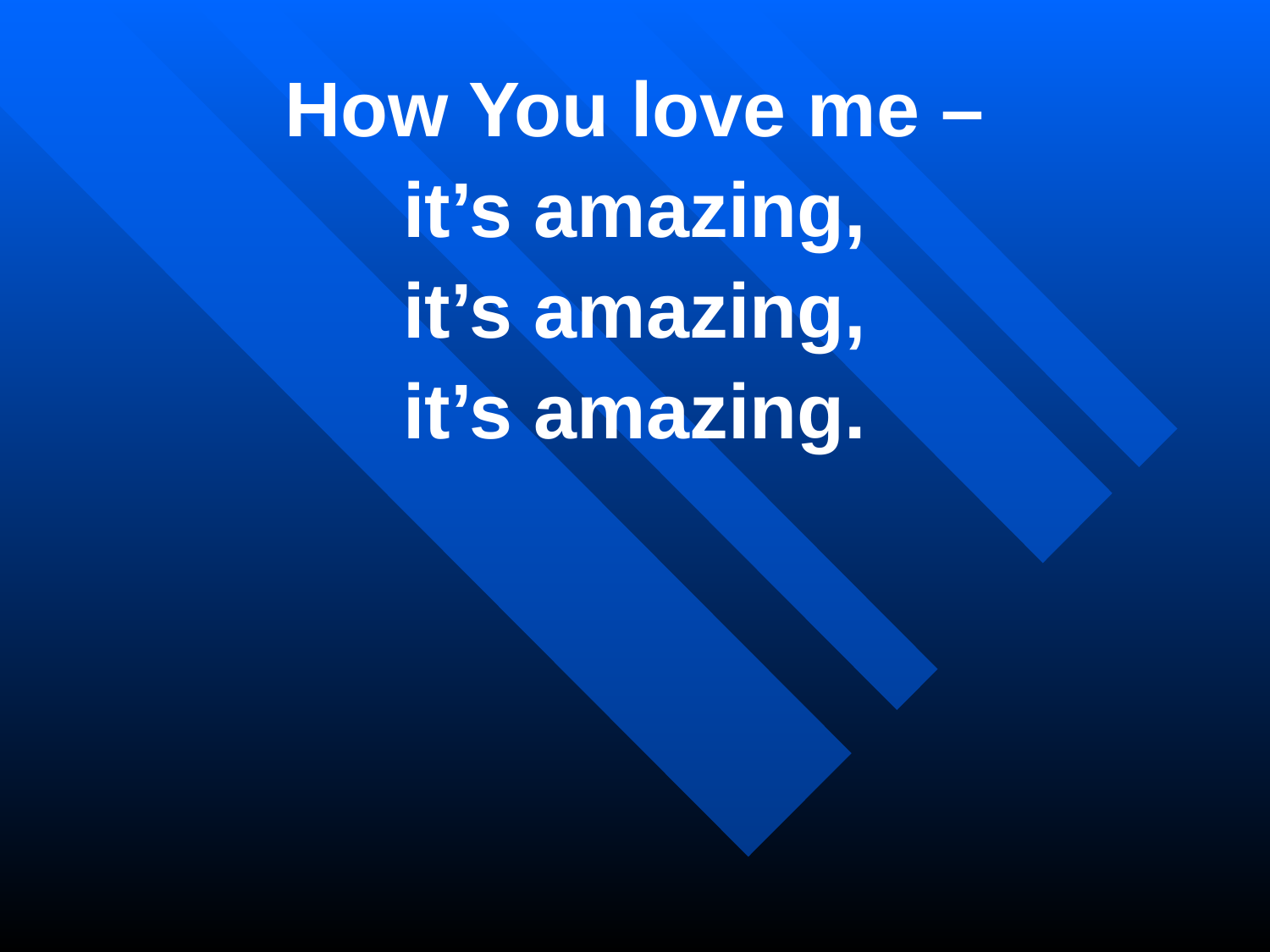

How You love me –
it’s amazing,
it’s amazing,
it’s amazing.